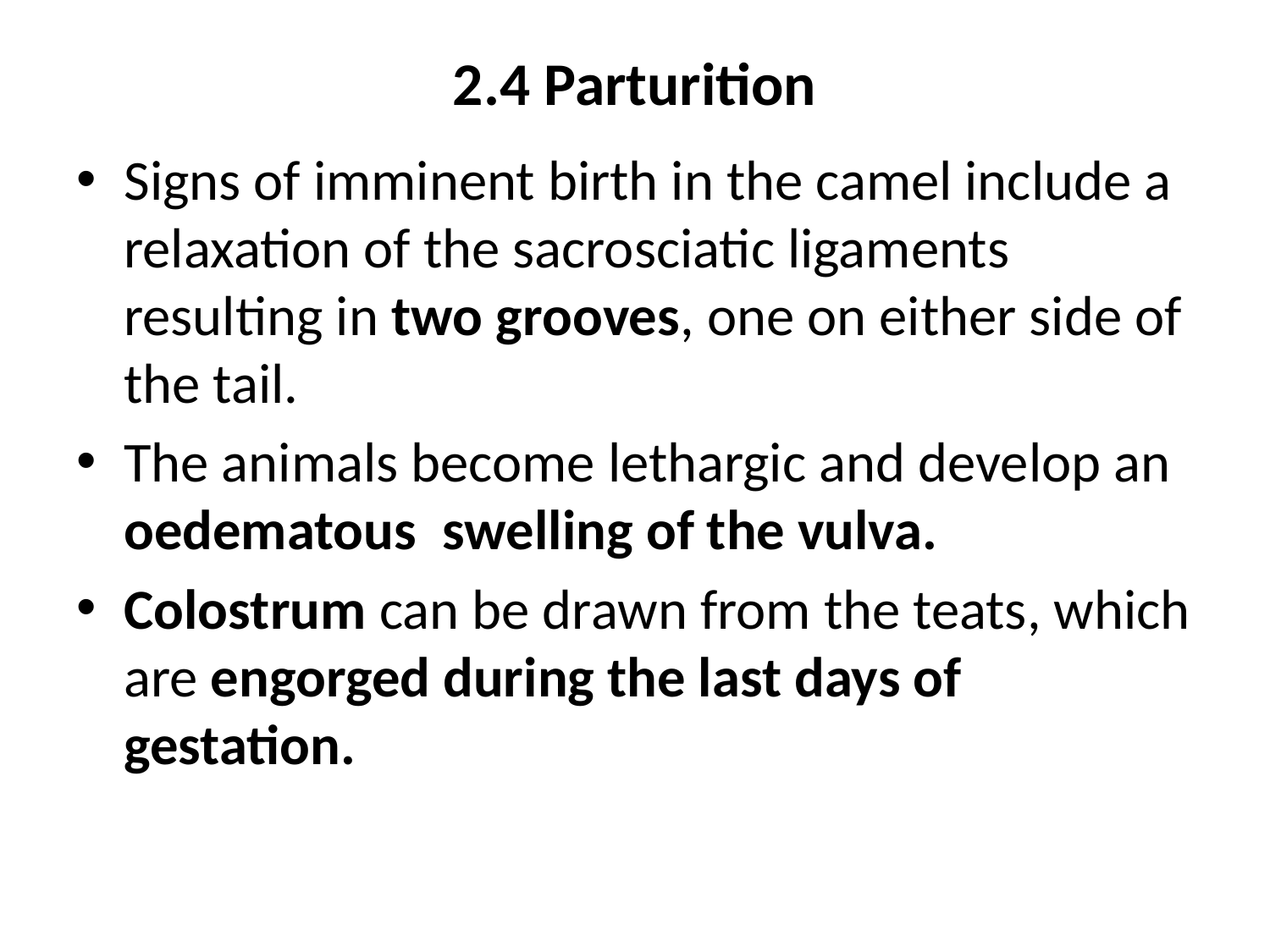

# 2.4 Parturition
Signs of imminent birth in the camel include a relaxation of the sacrosciatic ligaments resulting in two grooves, one on either side of the tail.
The animals become lethargic and develop an oedematous  swelling of the vulva.
Colostrum can be drawn from the teats, which are engorged during the last days of gestation.